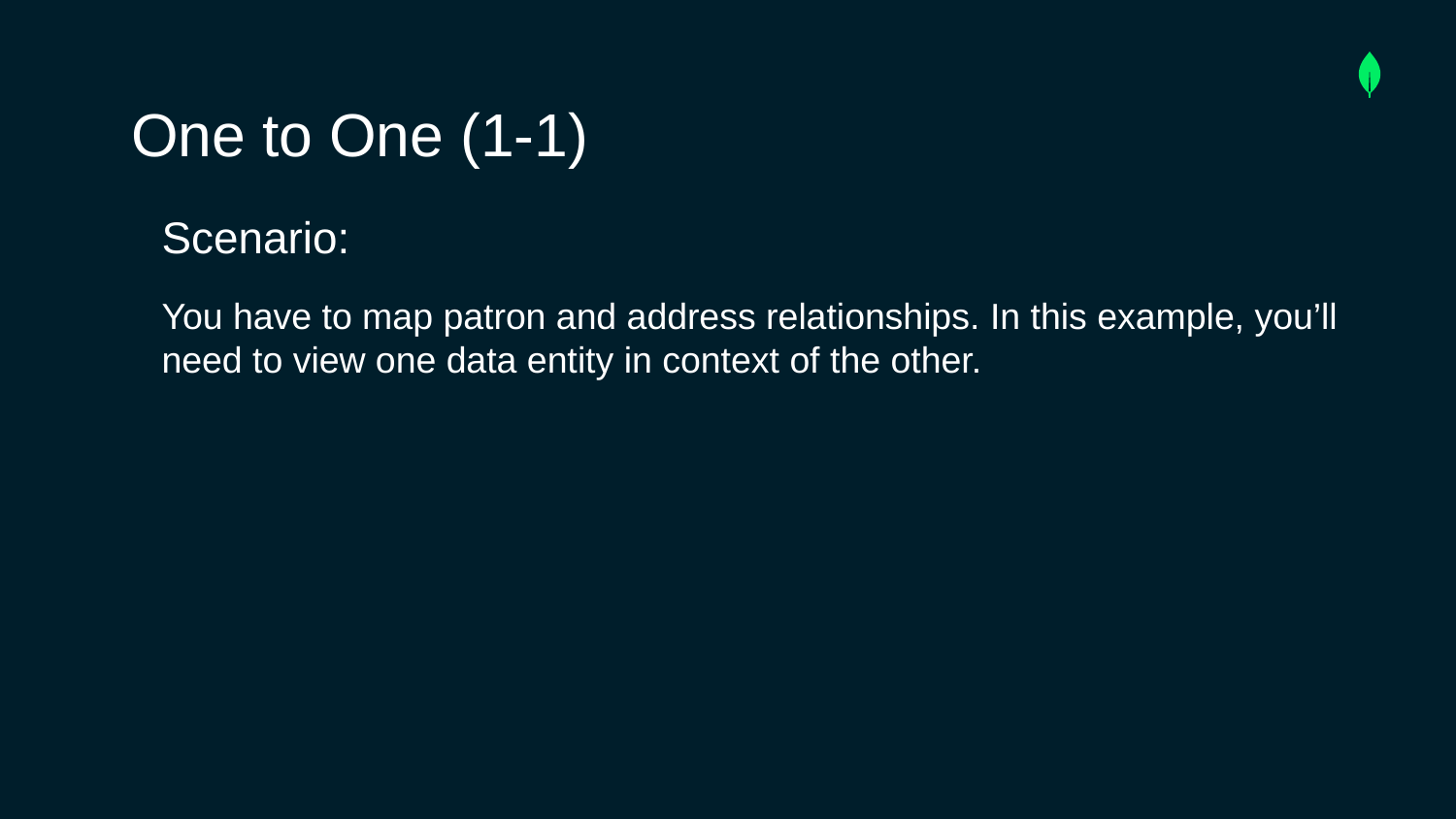

One to One (1-1)
Scenario:
You have to map patron and address relationships. In this example, you’ll need to view one data entity in context of the other.